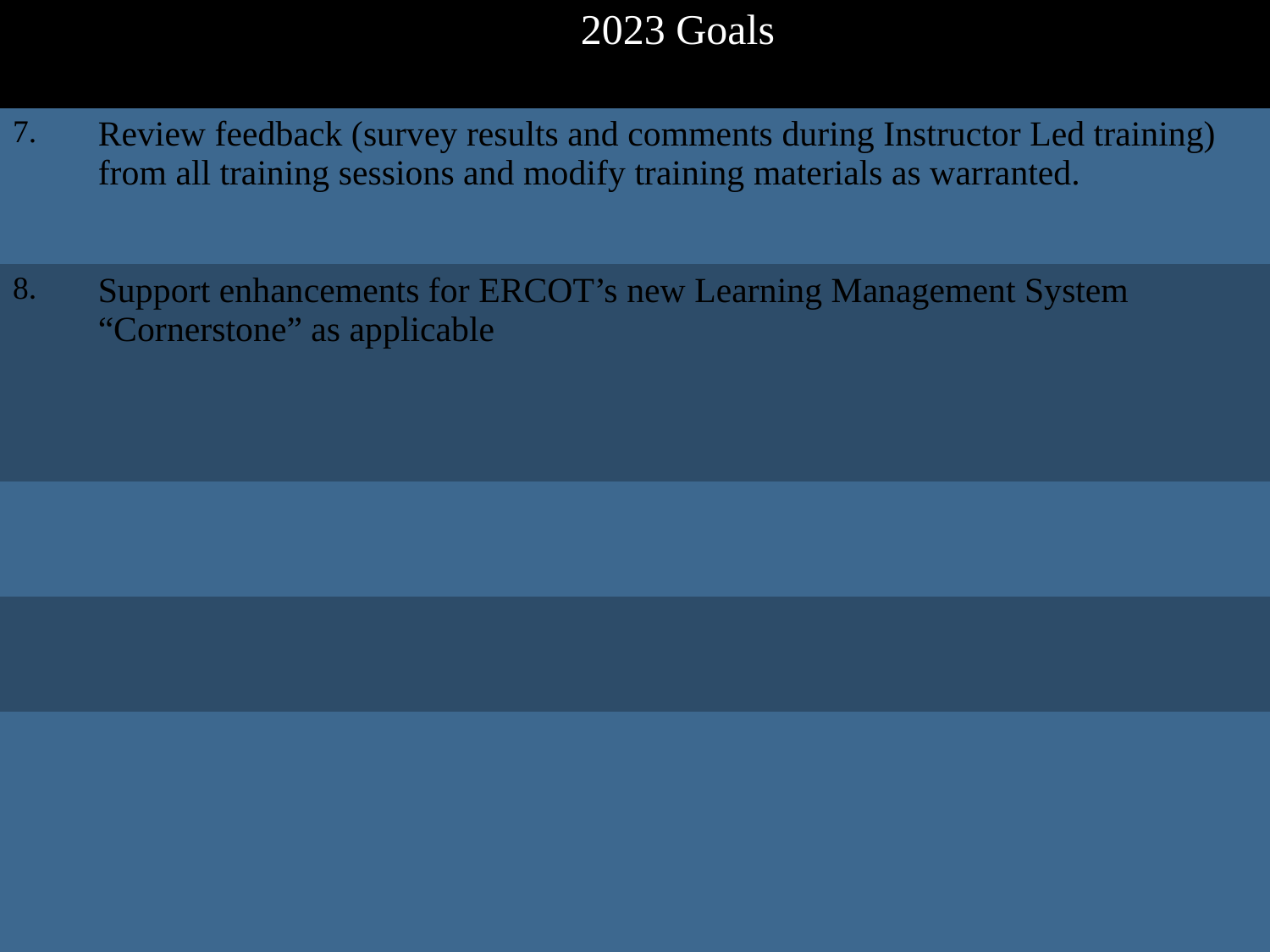

|  | 2023 Goals |
| --- | --- |
| 7. | Review feedback (survey results and comments during Instructor Led training) from all training sessions and modify training materials as warranted. |
| 8. | Support enhancements for ERCOT’s new Learning Management System “Cornerstone” as applicable |
|  |  |
|  |  |
|  |  |